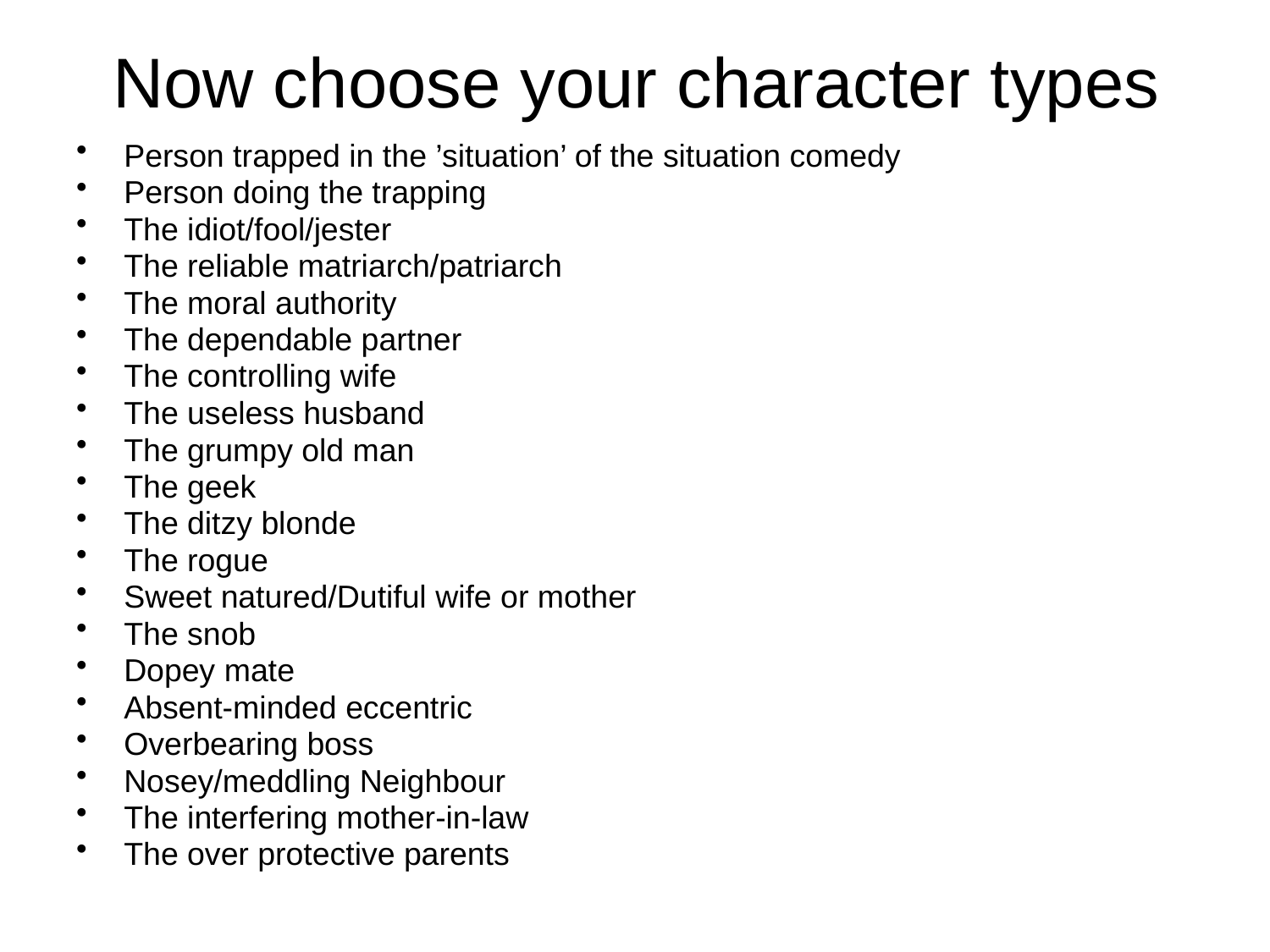

# Now choose your character types
Person trapped in the ’situation’ of the situation comedy
Person doing the trapping
The idiot/fool/jester
The reliable matriarch/patriarch
The moral authority
The dependable partner
The controlling wife
The useless husband
The grumpy old man
The geek
The ditzy blonde
The rogue
Sweet natured/Dutiful wife or mother
The snob
Dopey mate
Absent-minded eccentric
Overbearing boss
Nosey/meddling Neighbour
The interfering mother-in-law
The over protective parents